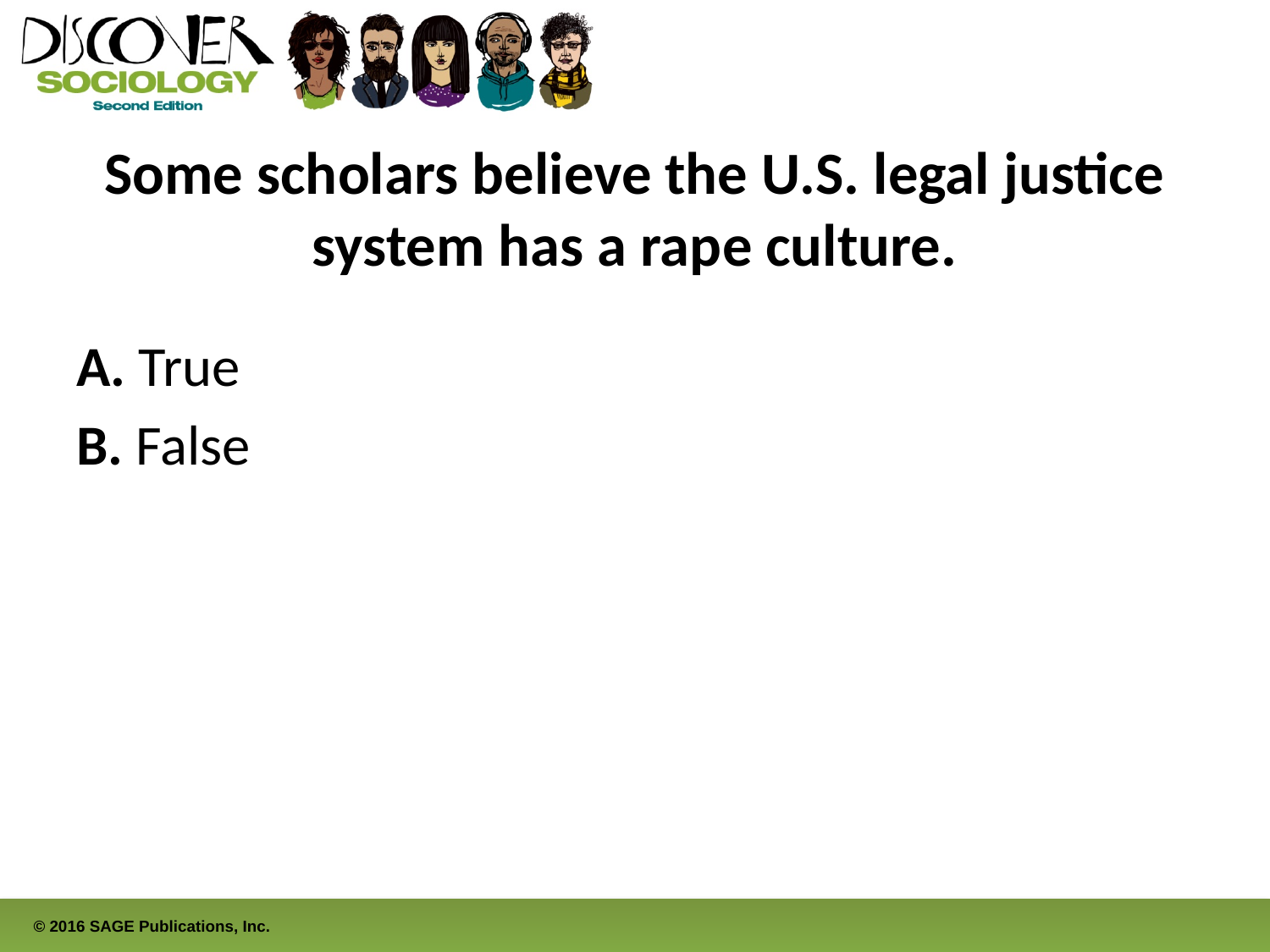

# Some scholars believe the U.S. legal justice system has a rape culture.
A. True
B. False